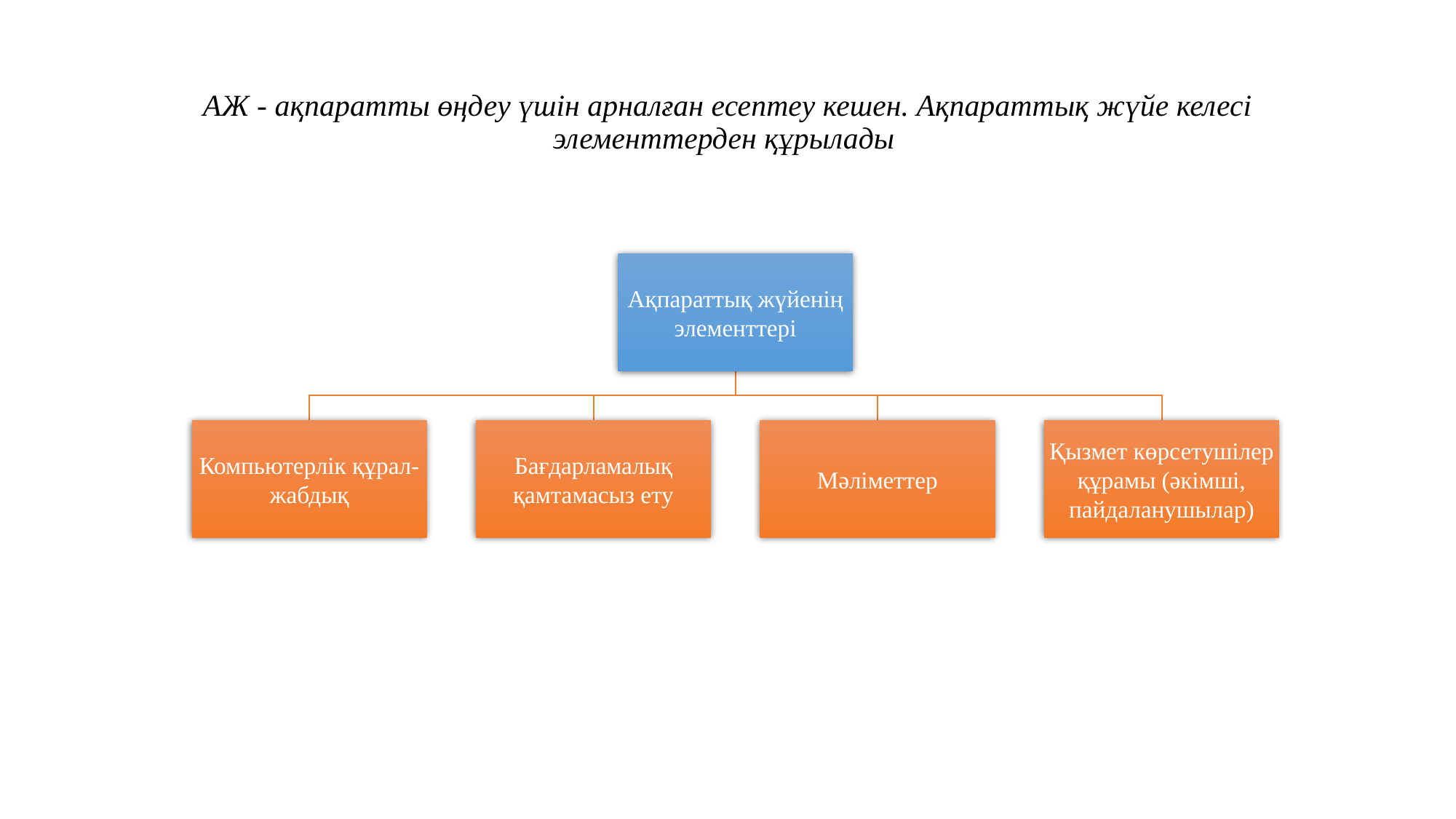

# АЖ - ақпаратты өңдеу үшін арналған есептеу кешен. Ақпараттық жүйе келесі элементтерден құрылады
Ақпараттық жүйенің элементтері
Компьютерлік құрал-жабдық
Бағдарламалық қамтамасыз ету
Мәліметтер
Қызмет көрсетушілер құрамы (әкімші, пайдаланушылар)